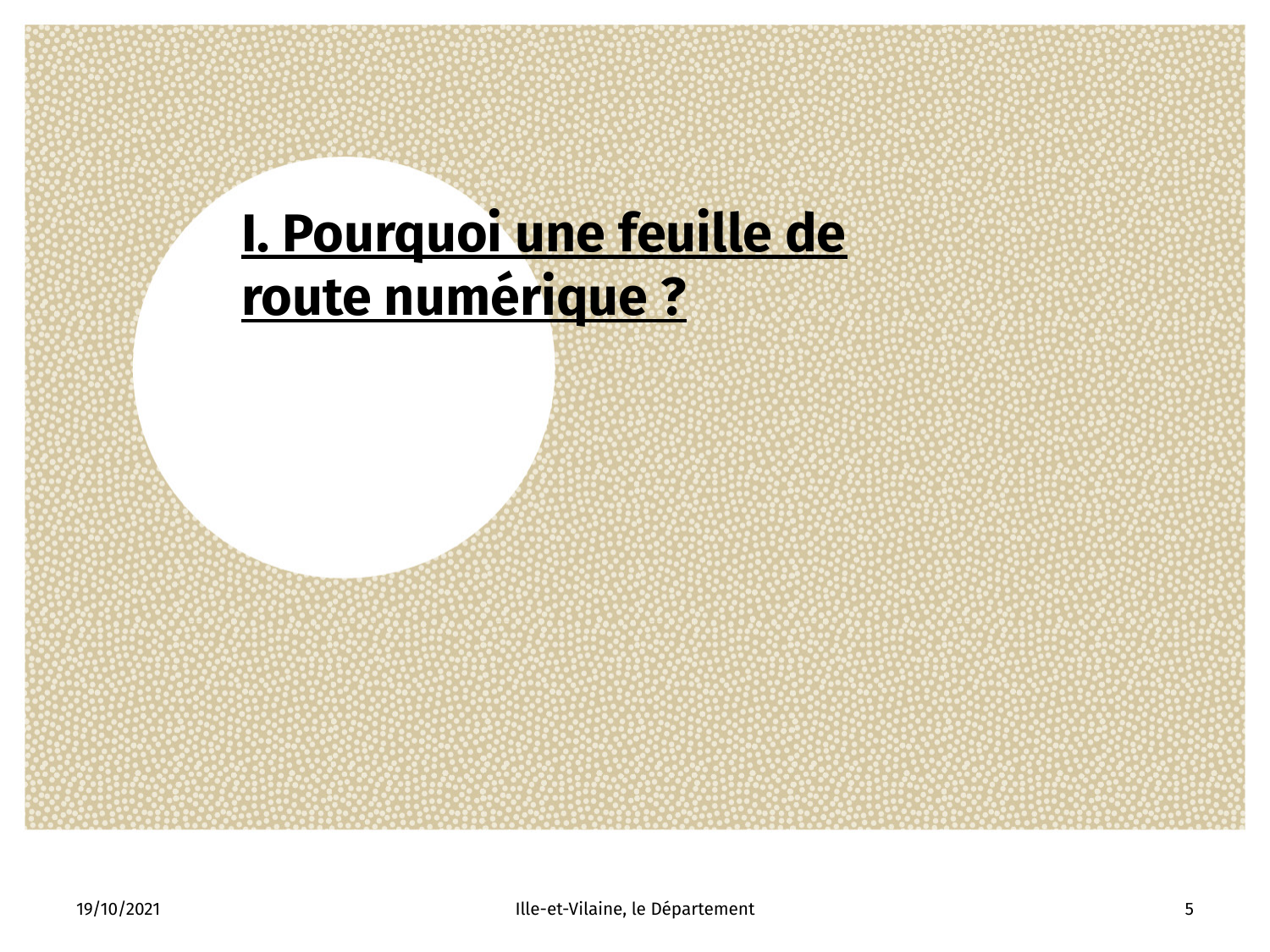

# I. Pourquoi une feuille de route numérique ?
19/10/2021
Ille-et-Vilaine, le Département
5